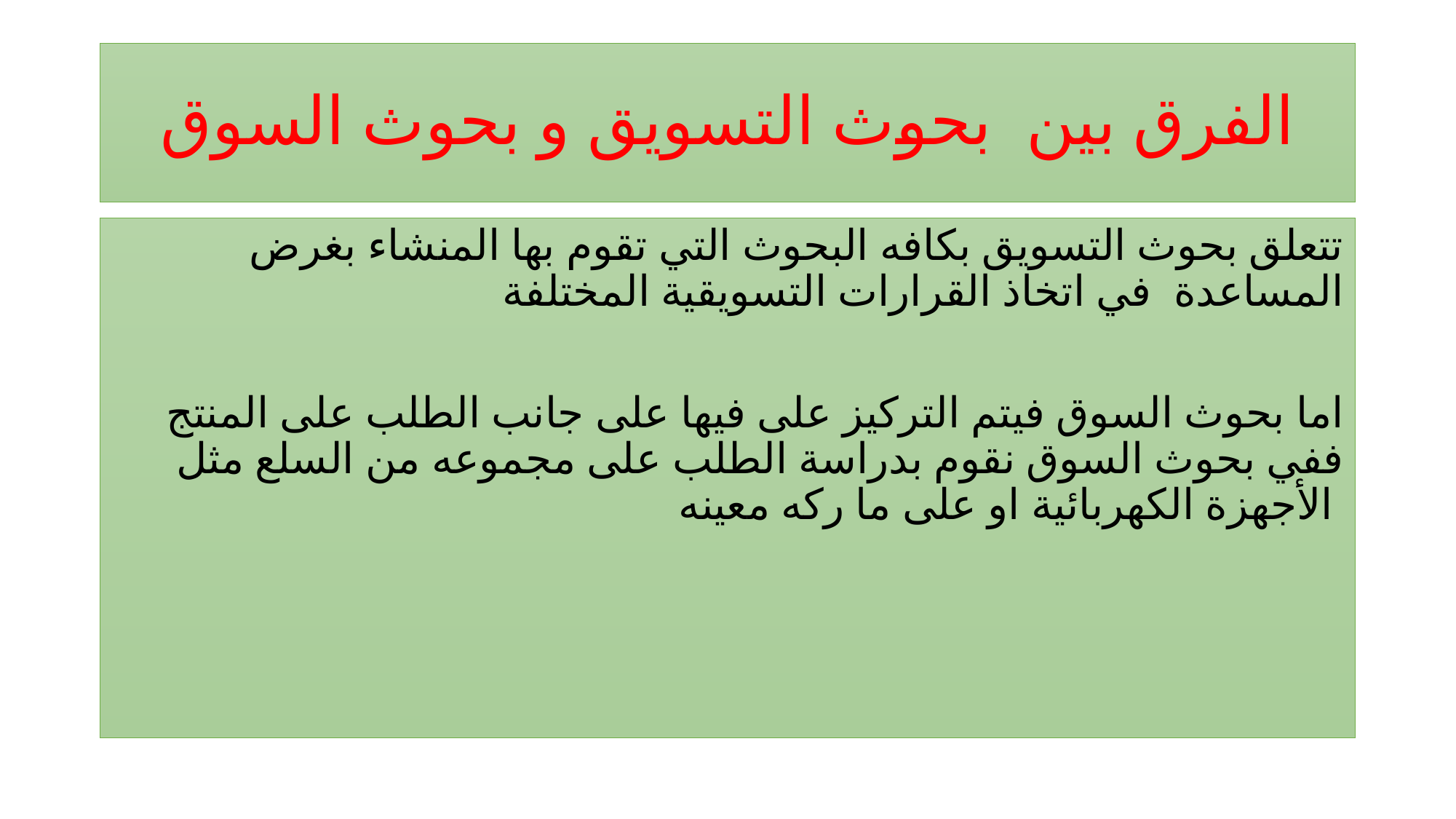

# الفرق بين  بحوث التسويق و بحوث السوق
تتعلق بحوث التسويق بكافه البحوث التي تقوم بها المنشاء بغرض المساعدة  في اتخاذ القرارات التسويقية المختلفة

اما بحوث السوق فيتم التركيز على فيها على جانب الطلب على المنتج ففي بحوث السوق نقوم بدراسة الطلب على مجموعه من السلع مثل الأجهزة الكهربائية او على ما ركه معينه